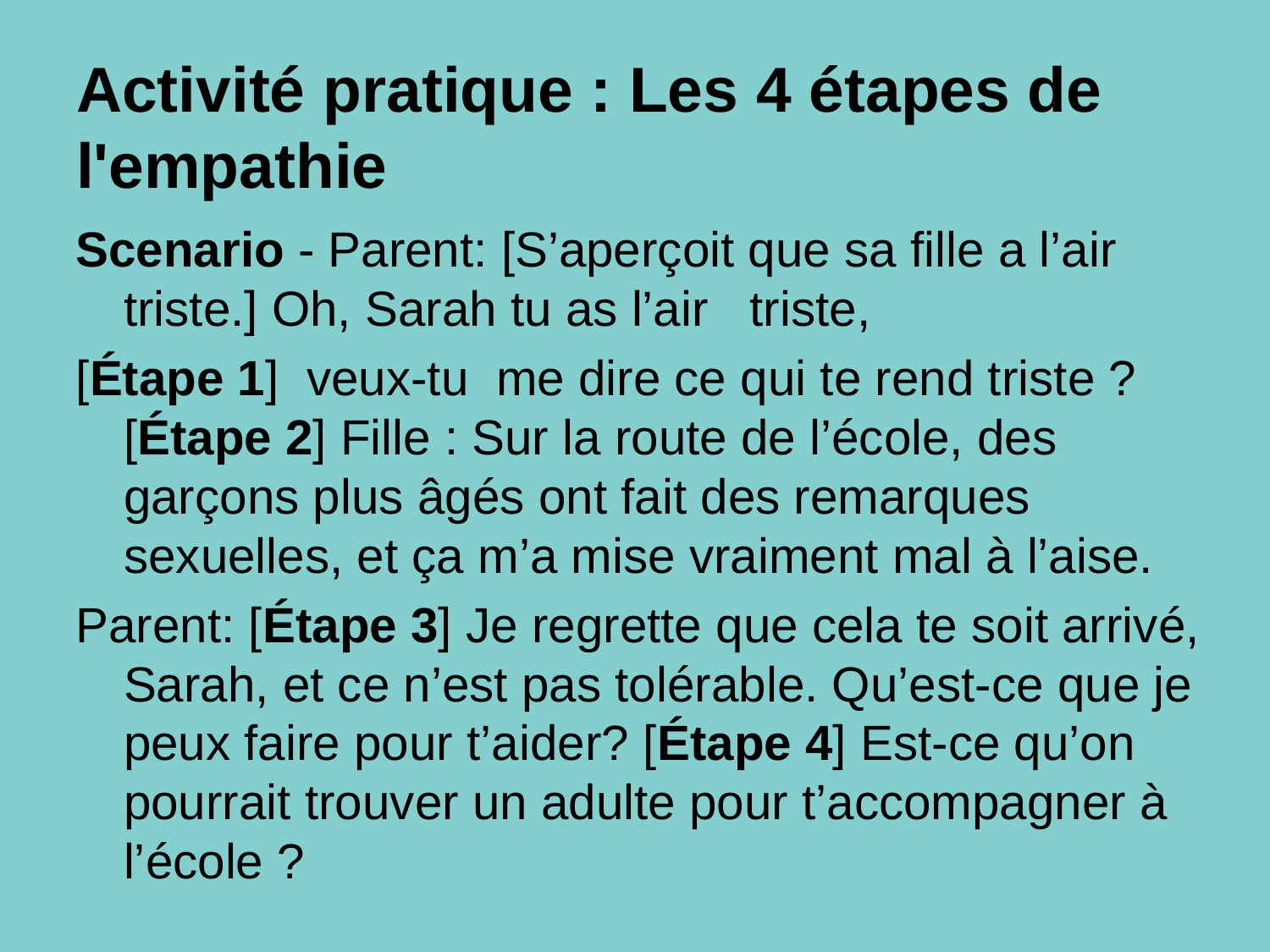

# Activité pratique : Les 4 étapes de  l'empathie
Scenario - Parent: [S’aperçoit que sa fille a l’air triste.] Oh, Sarah tu as l’air   triste,
[Étape 1]  veux-tu  me dire ce qui te rend triste ? [Étape 2] Fille : Sur la route de l’école, des garçons plus âgés ont fait des remarques sexuelles, et ça m’a mise vraiment mal à l’aise.
Parent: [Étape 3] Je regrette que cela te soit arrivé, Sarah, et ce n’est pas tolérable. Qu’est-ce que je peux faire pour t’aider? [Étape 4] Est-ce qu’on pourrait trouver un adulte pour t’accompagner à l’école ?